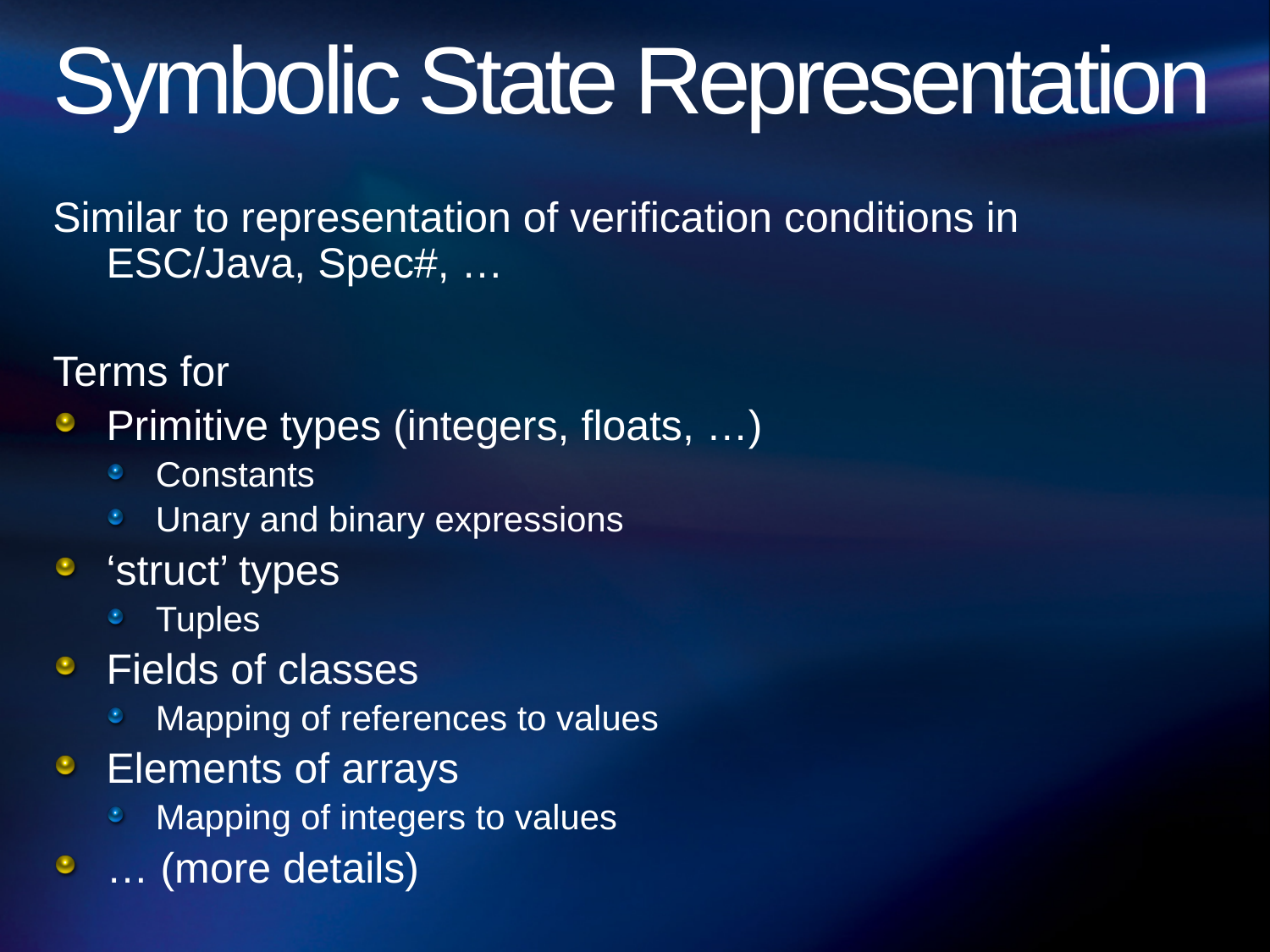

# Symbolic State Representation
Similar to representation of verification conditions in ESC/Java, Spec#, …

Terms for
Primitive types (integers, floats, …)
Constants
Unary and binary expressions
‘struct’ types
Tuples
Fields of classes
Mapping of references to values
Elements of arrays
Mapping of integers to values
… (more details)